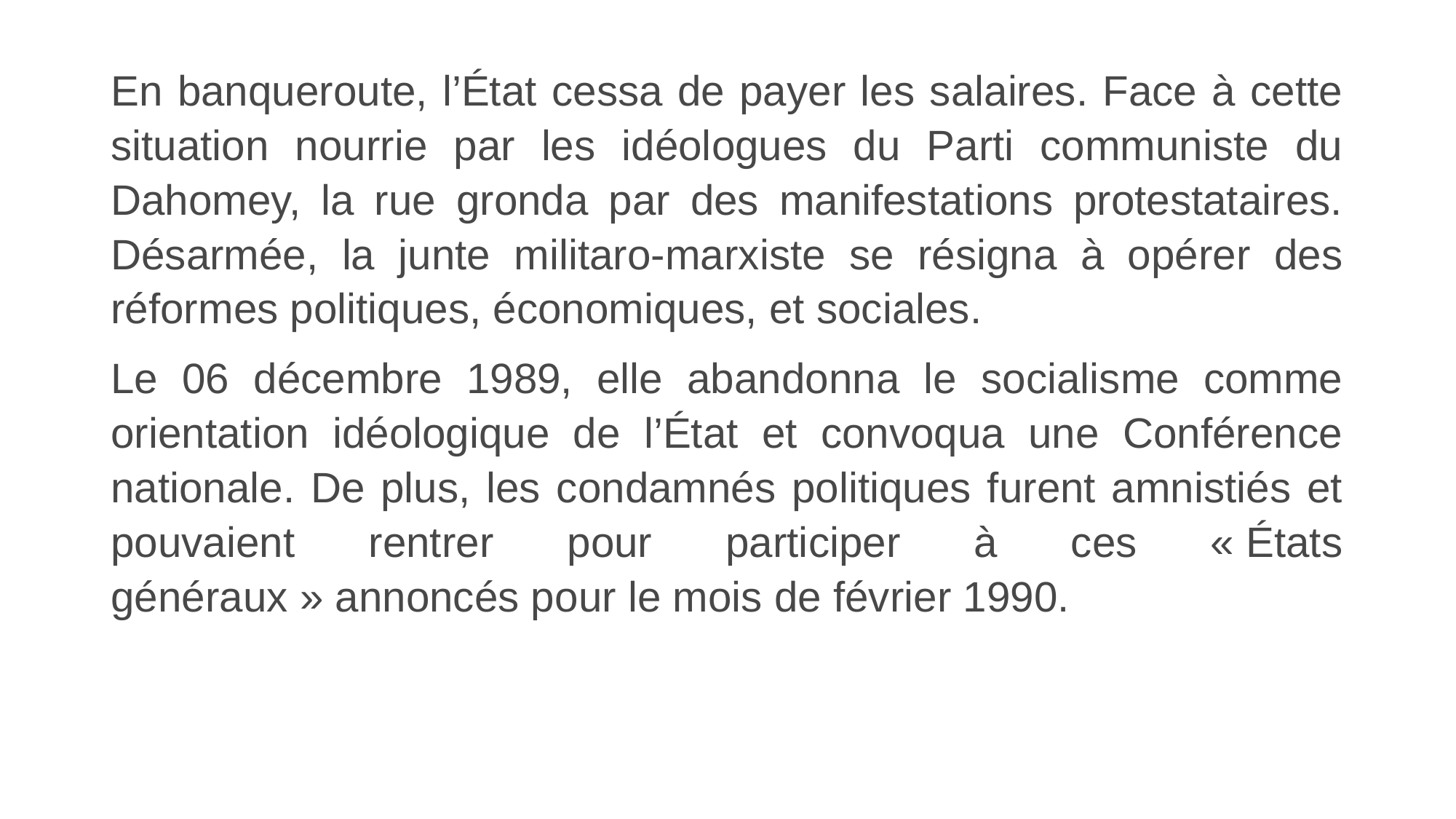

En banqueroute, l’État cessa de payer les salaires. Face à cette situation nourrie par les idéologues du Parti communiste du Dahomey, la rue gronda par des manifestations protestataires. Désarmée, la junte militaro-marxiste se résigna à opérer des réformes politiques, économiques, et sociales.
Le 06 décembre 1989, elle abandonna le socialisme comme orientation idéologique de l’État et convoqua une Conférence nationale. De plus, les condamnés politiques furent amnistiés et pouvaient rentrer pour participer à ces « États généraux » annoncés pour le mois de février 1990.